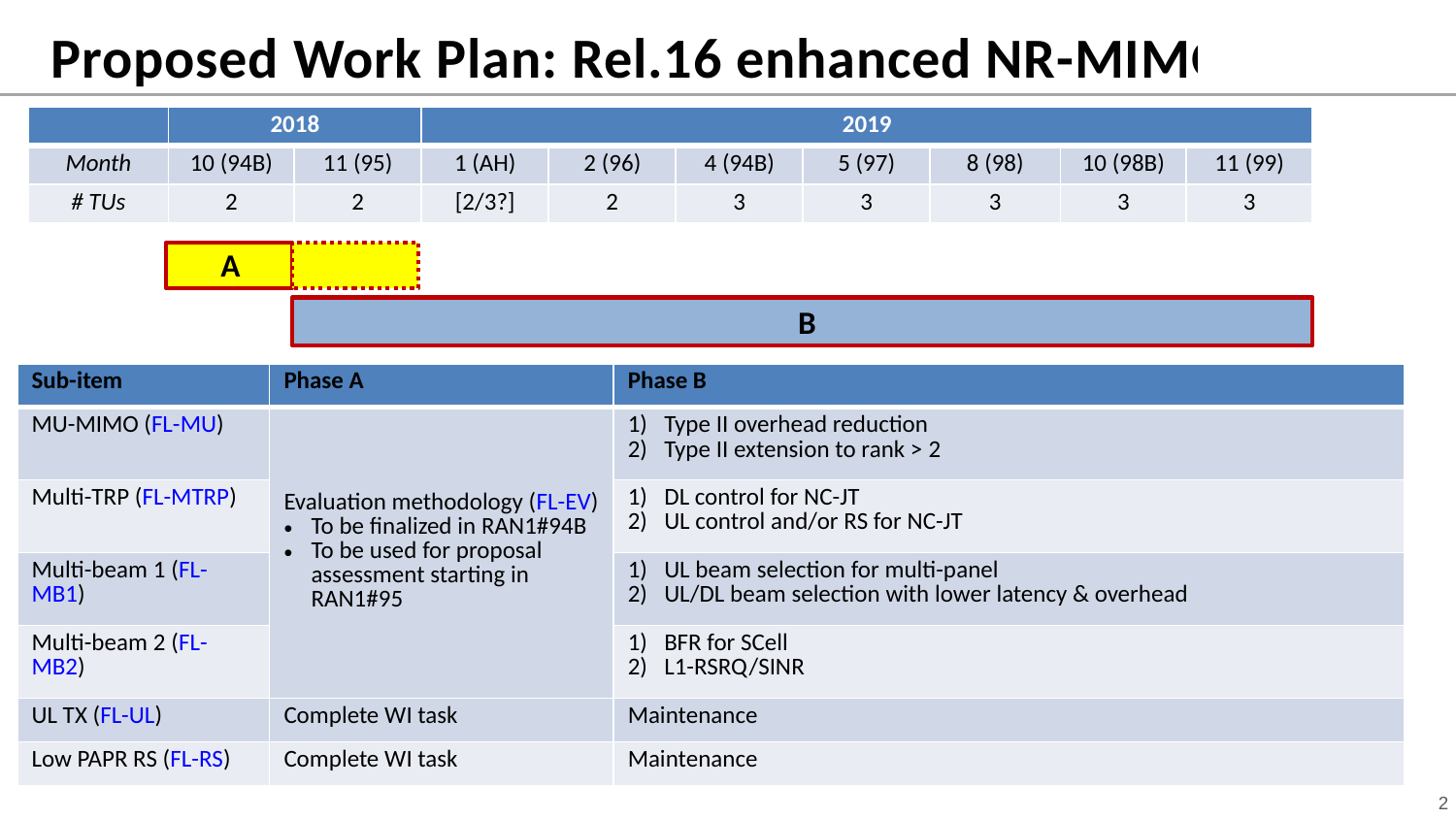

# Proposed Work Plan: Rel.16 enhanced NR-MIMO
|  | 2018 |  | 2019 |  |  |  |  |  |  |
| --- | --- | --- | --- | --- | --- | --- | --- | --- | --- |
| Month | 10 (94B) | 11 (95) | 1 (AH) | 2 (96) | 4 (94B) | 5 (97) | 8 (98) | 10 (98B) | 11 (99) |
| # TUs | 2 | 2 | [2/3?] | 2 | 3 | 3 | 3 | 3 | 3 |
A

B

| Sub-item | Phase A | Phase B |
| --- | --- | --- |
| MU-MIMO (FL-MU) | Evaluation methodology (FL-EV) To be finalized in RAN1#94B To be used for proposal assessment starting in RAN1#95 | Type II overhead reduction Type II extension to rank > 2 |
| Multi-TRP (FL-MTRP) |  | DL control for NC-JT UL control and/or RS for NC-JT |
| Multi-beam 1 (FL-MB1) |  | UL beam selection for multi-panel UL/DL beam selection with lower latency & overhead |
| Multi-beam 2 (FL-MB2) |  | BFR for SCell L1-RSRQ/SINR |
| UL TX (FL-UL) | Complete WI task | Maintenance |
| Low PAPR RS (FL-RS) | Complete WI task | Maintenance |